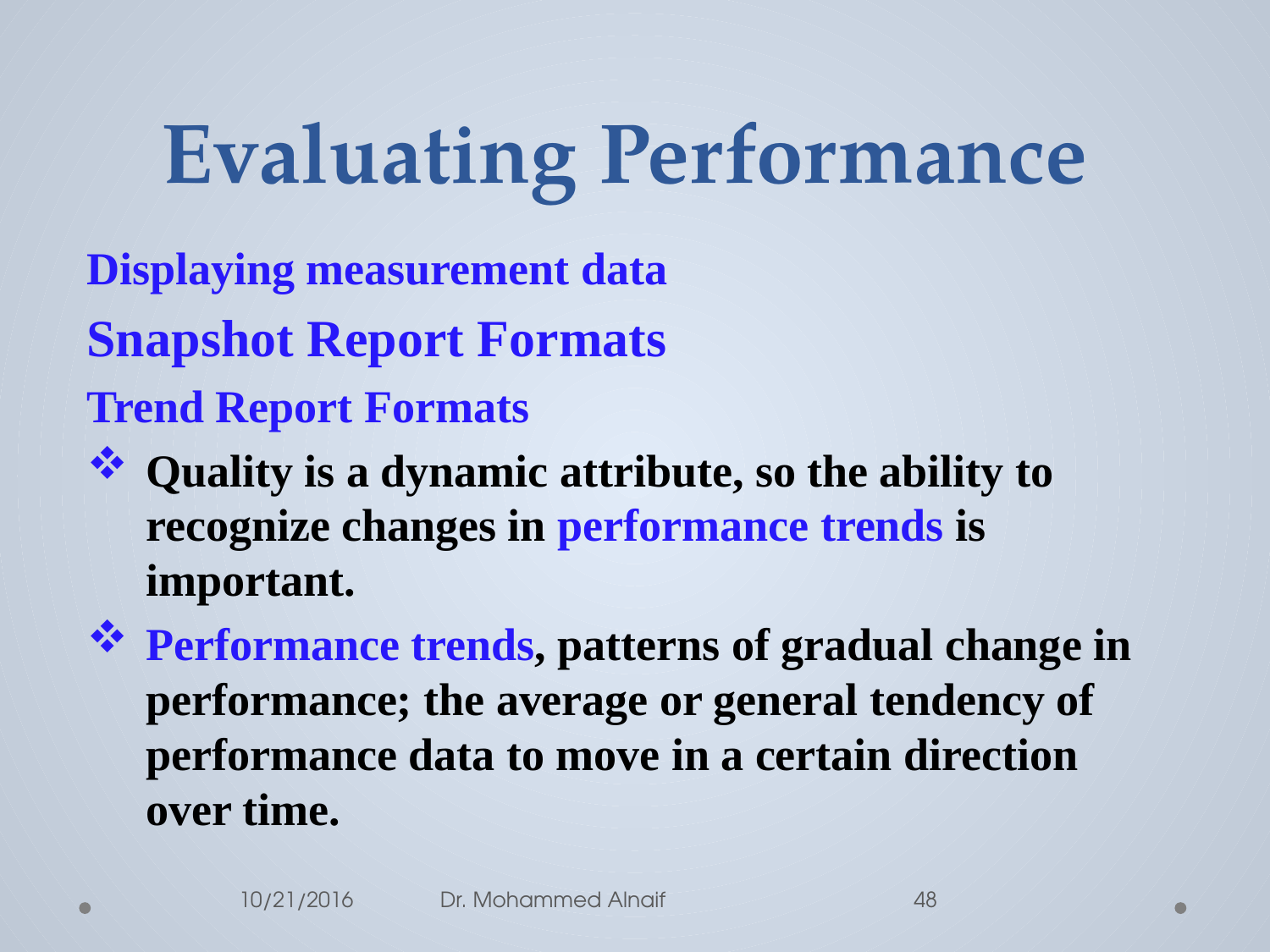

# Evaluating Performance
Displaying measurement data
Snapshot Report Formats
Trend Report Formats
Quality is a dynamic attribute, so the ability to recognize changes in performance trends is important.
Performance trends, patterns of gradual change in performance; the average or general tendency of performance data to move in a certain direction over time.
10/21/2016
Dr. Mohammed Alnaif
48